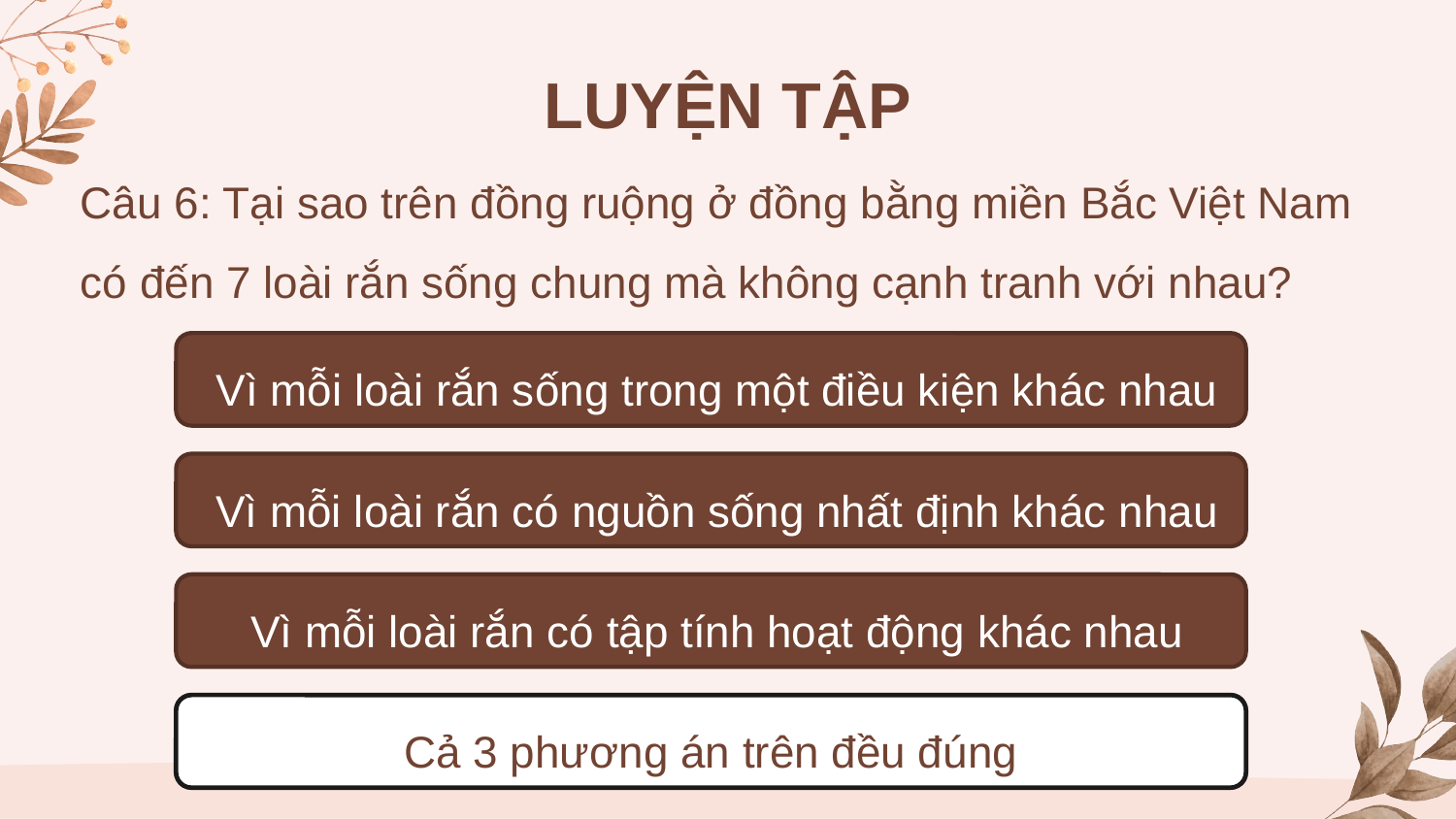

LUYỆN TẬP
Câu 6: Tại sao trên đồng ruộng ở đồng bằng miền Bắc Việt Nam có đến 7 loài rắn sống chung mà không cạnh tranh với nhau?
 Vì mỗi loài rắn sống trong một điều kiện khác nhau
 Vì mỗi loài rắn có nguồn sống nhất định khác nhau
 Vì mỗi loài rắn có tập tính hoạt động khác nhau
Cả 3 phương án trên đều đúng
 Cả 3 phương án trên đều đúng